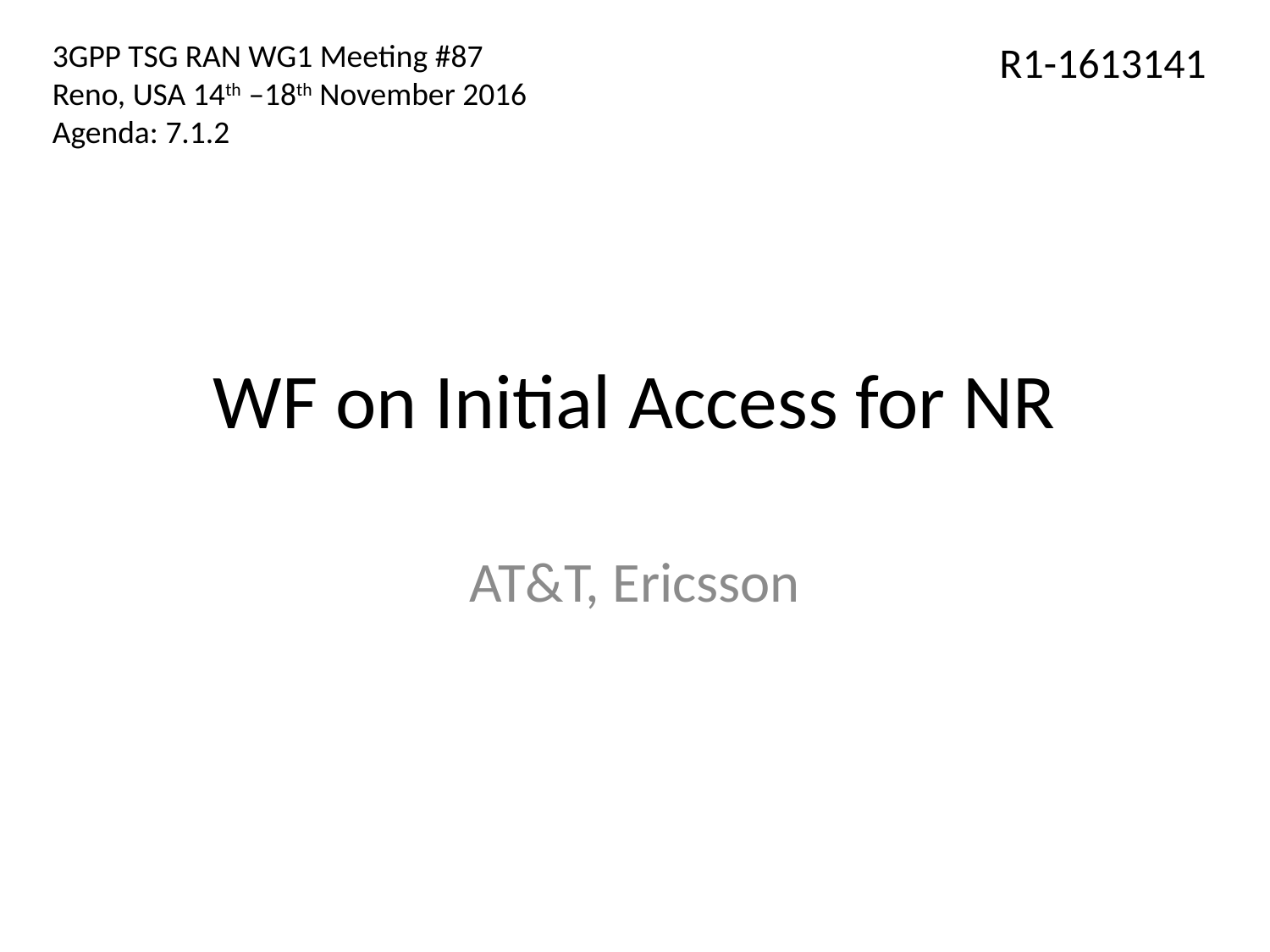

3GPP TSG RAN WG1 Meeting #87
Reno, USA 14th –18th November 2016
Agenda: 7.1.2
R1-1613141
# WF on Initial Access for NR
AT&T, Ericsson